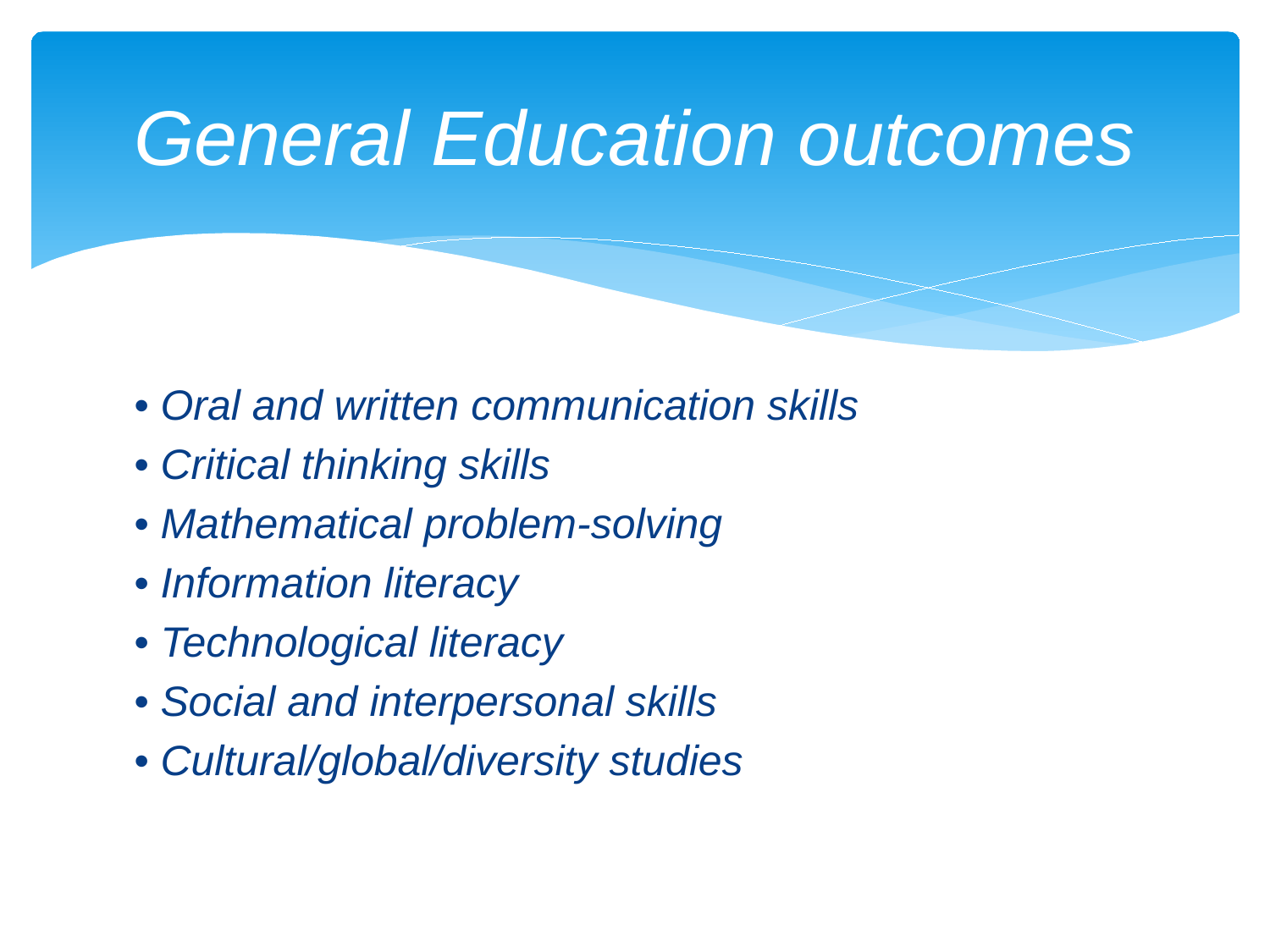

# General Education outcomes
• Oral and written communication skills
• Critical thinking skills
• Mathematical problem-solving
• Information literacy
• Technological literacy
• Social and interpersonal skills
• Cultural/global/diversity studies